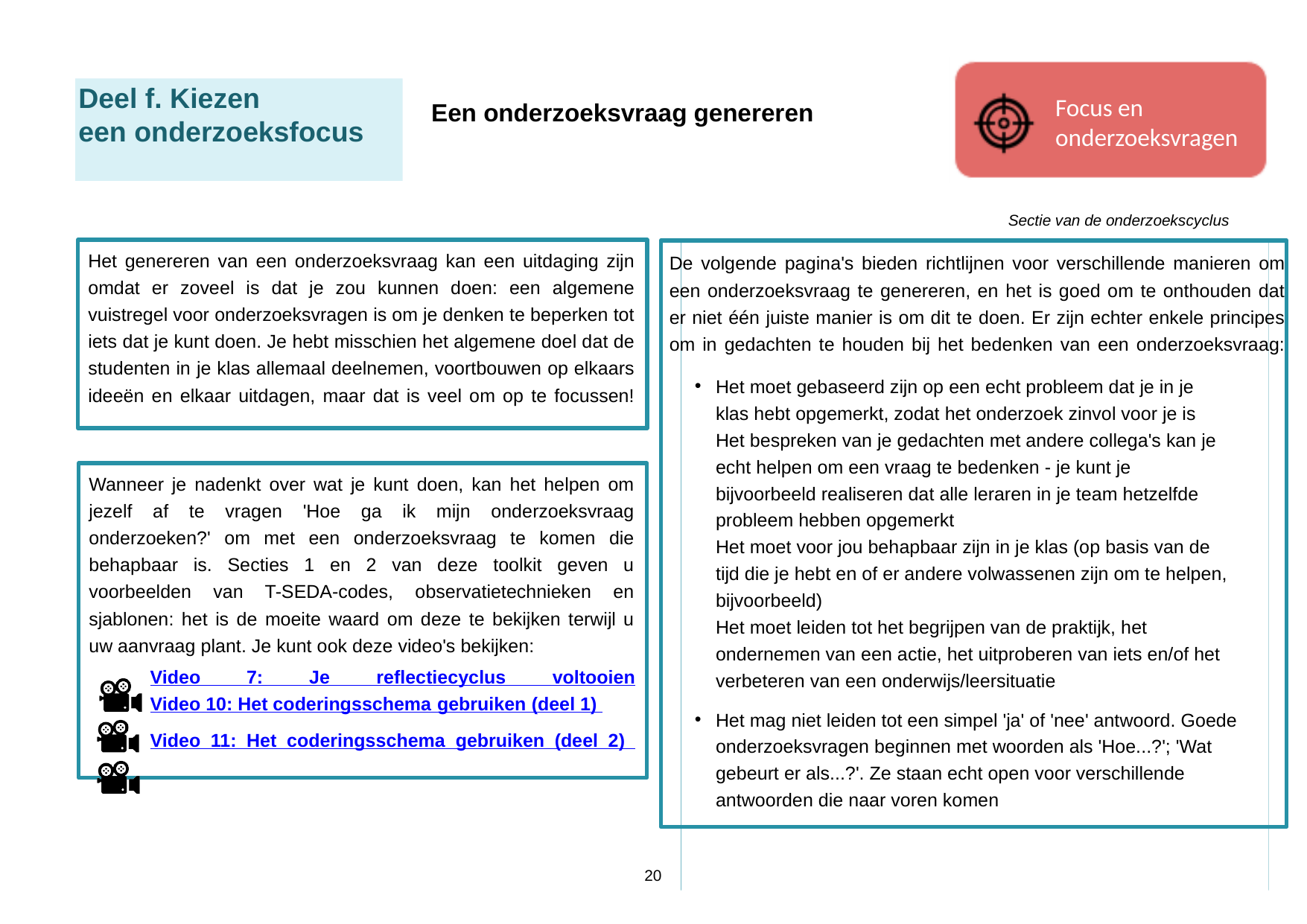

Deel f. Kiezen
een onderzoeksfocus
Focus en onderzoeksvragen
Een onderzoeksvraag genereren
Sectie van de onderzoekscyclus
The following pages offer guidance for different ways to generate an  inquiry question, and it’s good to remember that there’s no one right way  to do it. However, there are some principles to keep in mind when coming  up with an inquiry question:

· It should be based on a real issue that you have noticed in your classroom  so that the inquiry is meaningful to you.

· Discussing your thoughts with other colleagues can really help you to  come up with a question – for example, you might realise that all of the  teachers in your team have noticed the same issue

· It should be manageable for you in your classroom (based on the time you  have and if there are other adults to help, for example)

· It should lead to understanding practice, taking an action, trying  something out, and/or to improving a teaching/learning situation

· It should not lead to a simple ‘yes’ or ‘no’ answer. Good research  questions start with words like ‘How..’; ‘What happens when…’. They are  genuinely open to different answers emerging.

Het genereren van een onderzoeksvraag kan een uitdaging zijn omdat er zoveel is dat je zou kunnen doen: een algemene vuistregel voor onderzoeksvragen is om je denken te beperken tot iets dat je kunt doen. Je hebt misschien het algemene doel dat de studenten in je klas allemaal deelnemen, voortbouwen op elkaars ideeën en elkaar uitdagen, maar dat is veel om op te focussen!

De volgende pagina's bieden richtlijnen voor verschillende manieren om een onderzoeksvraag te genereren, en het is goed om te onthouden dat er niet één juiste manier is om dit te doen. Er zijn echter enkele principes om in gedachten te houden bij het bedenken van een onderzoeksvraag:
Het moet gebaseerd zijn op een echt probleem dat je in je klas hebt opgemerkt, zodat het onderzoek zinvol voor je is
Het bespreken van je gedachten met andere collega's kan je echt helpen om een vraag te bedenken - je kunt je bijvoorbeeld realiseren dat alle leraren in je team hetzelfde probleem hebben opgemerkt
Het moet voor jou behapbaar zijn in je klas (op basis van de tijd die je hebt en of er andere volwassenen zijn om te helpen, bijvoorbeeld)
Het moet leiden tot het begrijpen van de praktijk, het ondernemen van een actie, het uitproberen van iets en/of het verbeteren van een onderwijs/leersituatie
Het mag niet leiden tot een simpel 'ja' of 'nee' antwoord. Goede onderzoeksvragen beginnen met woorden als 'Hoe...?'; 'Wat gebeurt er als...?'. Ze staan echt open voor verschillende antwoorden die naar voren komen
Wanneer je nadenkt over wat je kunt doen, kan het helpen om jezelf af te vragen 'Hoe ga ik mijn onderzoeksvraag onderzoeken?' om met een onderzoeksvraag te komen die behapbaar is. Secties 1 en 2 van deze toolkit geven u voorbeelden van T-SEDA-codes, observatietechnieken en sjablonen: het is de moeite waard om deze te bekijken terwijl u uw aanvraag plant. Je kunt ook deze video's bekijken:
Video 7: Je reflectiecyclus voltooien
Video 10: Het coderingsschema gebruiken (deel 1)
Video 11: Het coderingsschema gebruiken (deel 2)

20